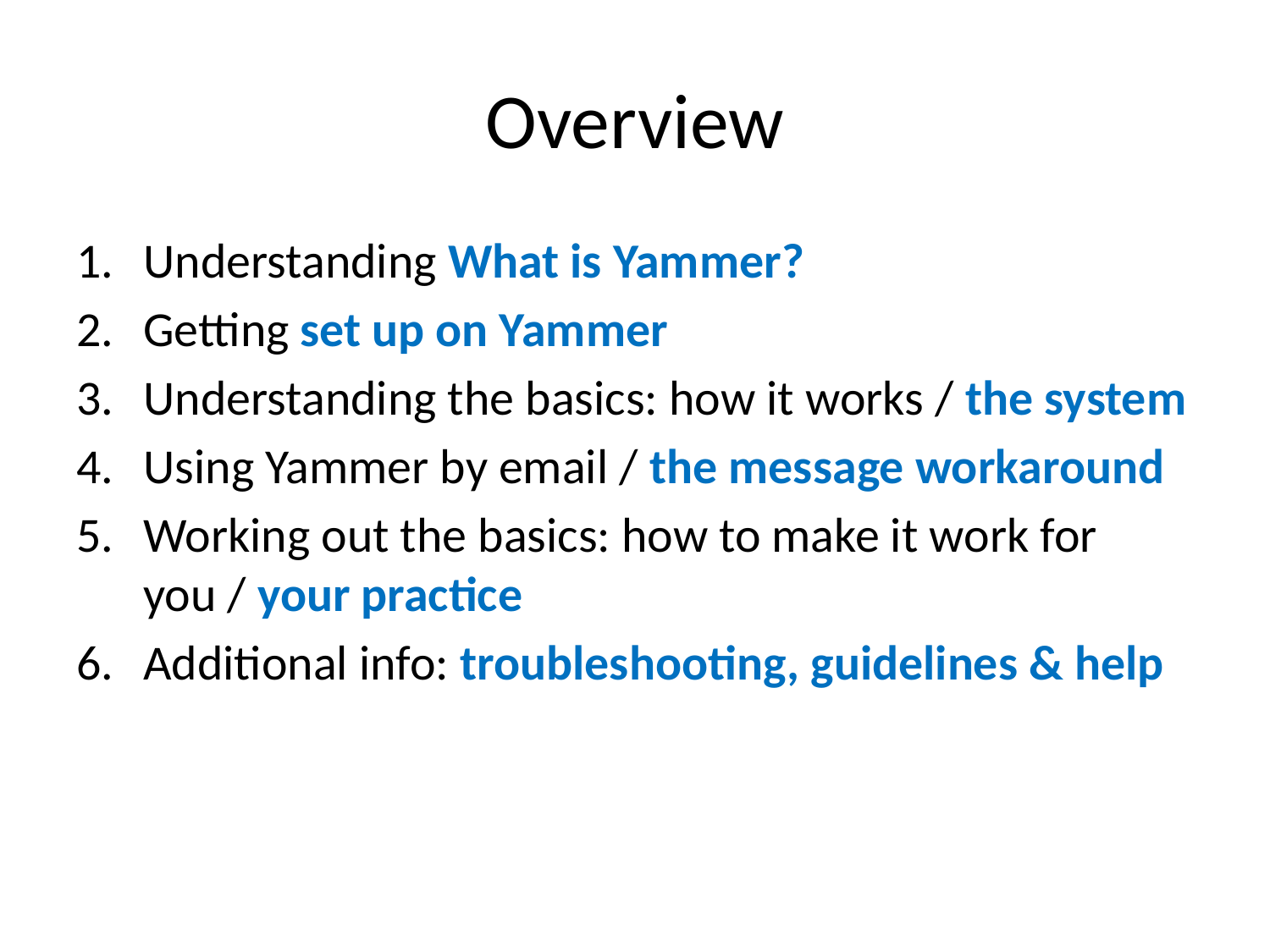

# Overview
Understanding What is Yammer?
Getting set up on Yammer
Understanding the basics: how it works / the system
Using Yammer by email / the message workaround
Working out the basics: how to make it work for you / your practice
Additional info: troubleshooting, guidelines & help